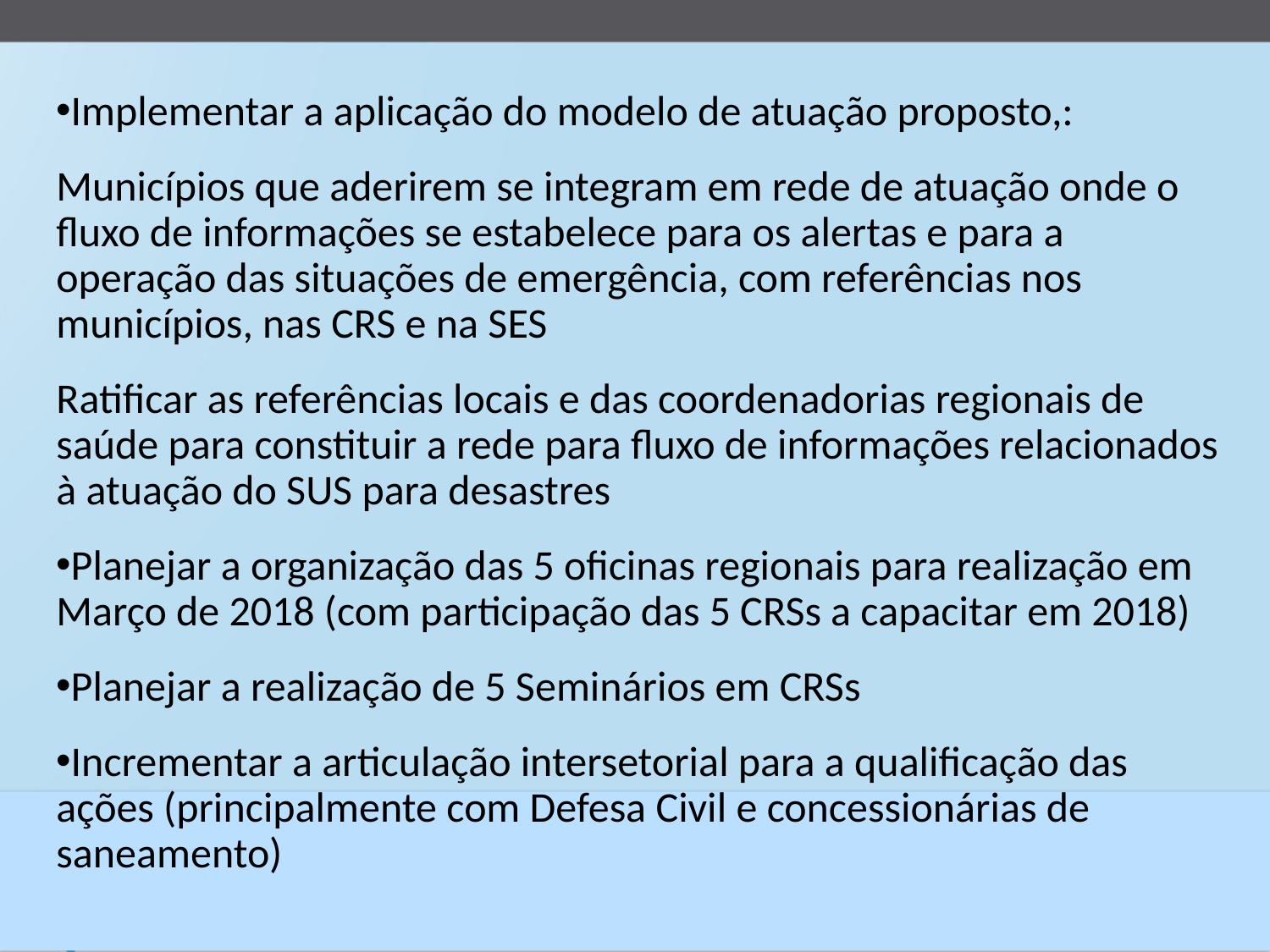

Implementar a aplicação do modelo de atuação proposto,:
Municípios que aderirem se integram em rede de atuação onde o fluxo de informações se estabelece para os alertas e para a operação das situações de emergência, com referências nos municípios, nas CRS e na SES
Ratificar as referências locais e das coordenadorias regionais de saúde para constituir a rede para fluxo de informações relacionados à atuação do SUS para desastres
Planejar a organização das 5 oficinas regionais para realização em Março de 2018 (com participação das 5 CRSs a capacitar em 2018)
Planejar a realização de 5 Seminários em CRSs
Incrementar a articulação intersetorial para a qualificação das ações (principalmente com Defesa Civil e concessionárias de saneamento)